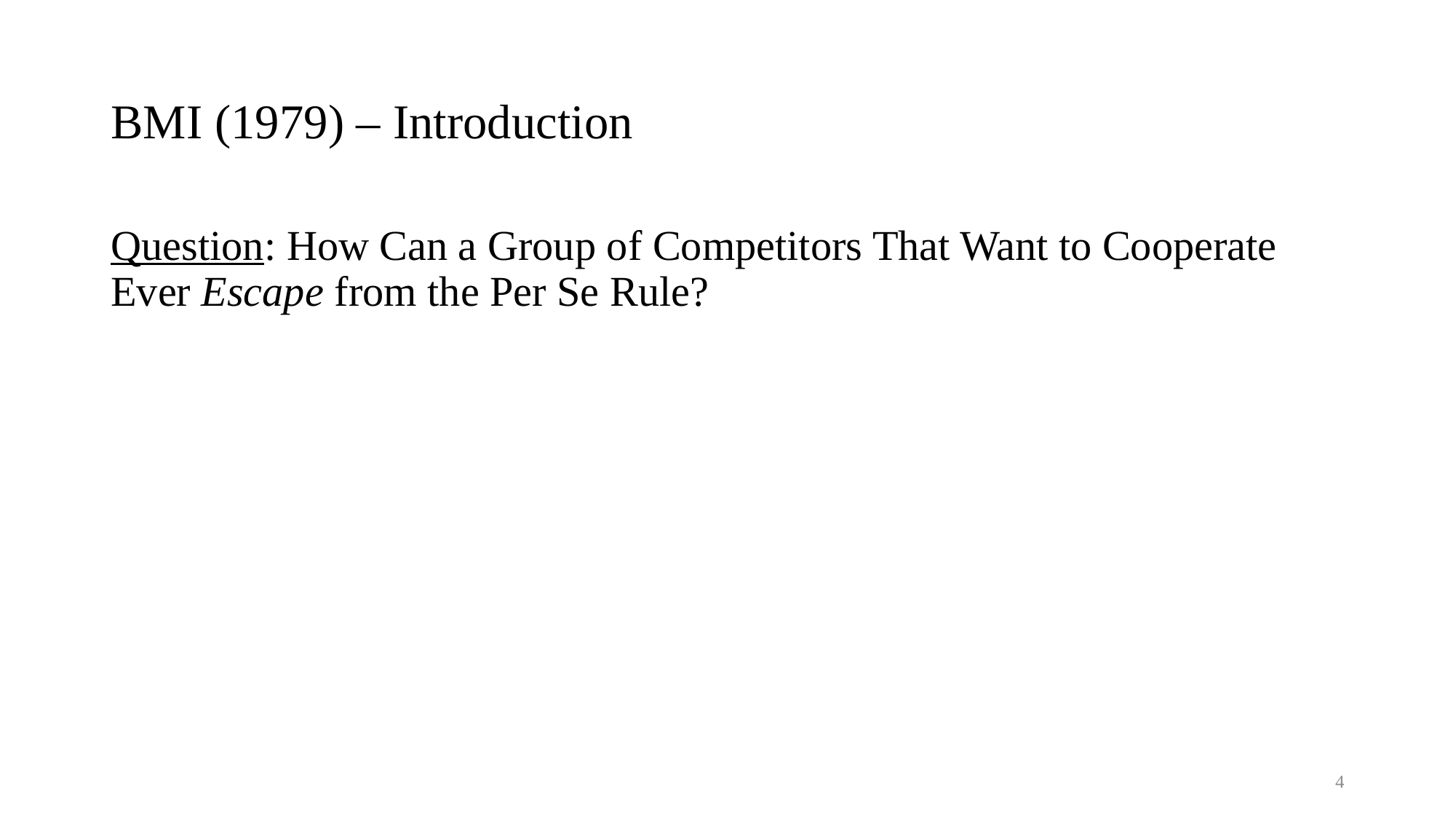

# BMI (1979) – Introduction
Question: How Can a Group of Competitors That Want to Cooperate Ever Escape from the Per Se Rule?
4